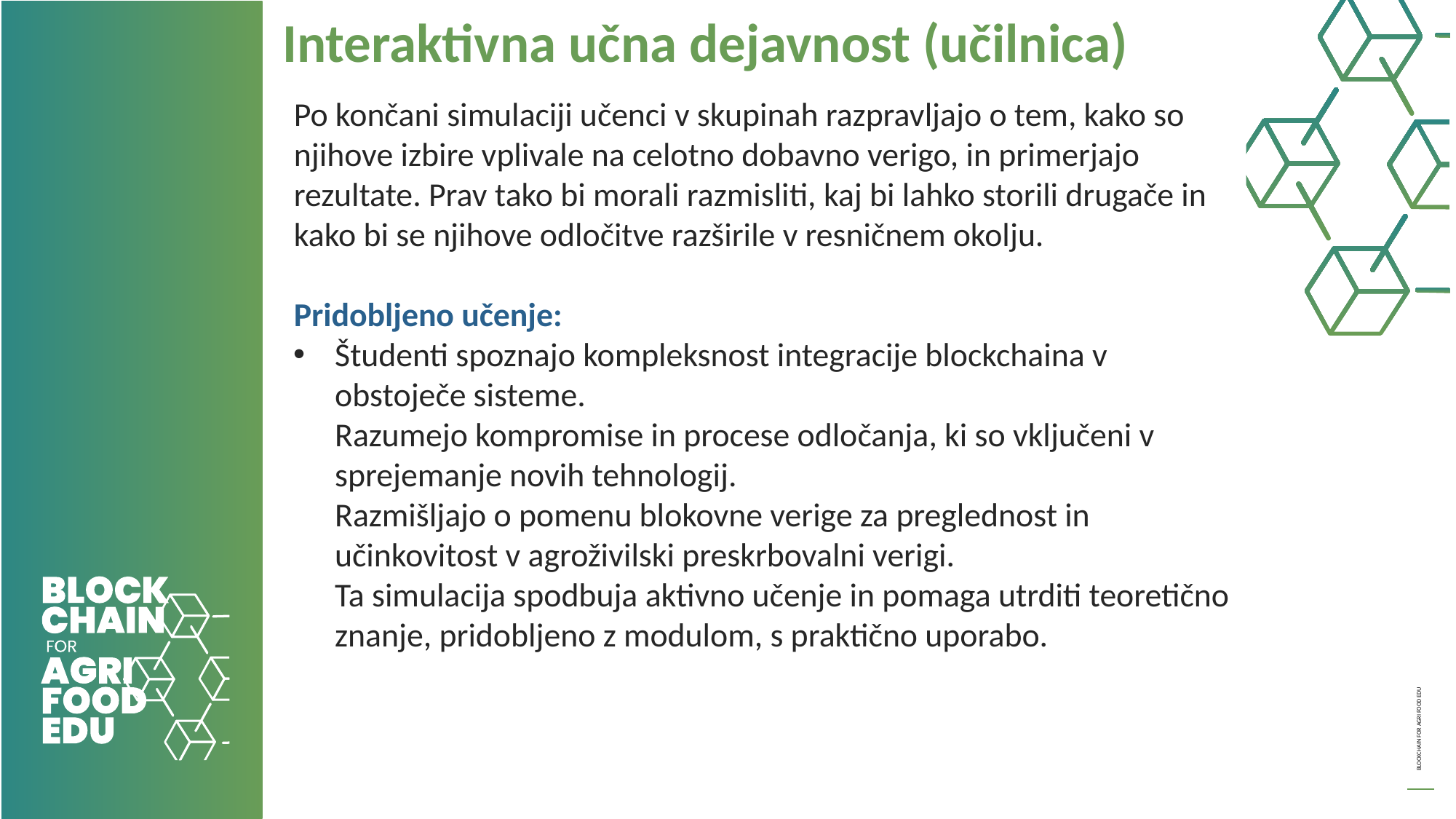

Interaktivna učna dejavnost (učilnica)
Po končani simulaciji učenci v skupinah razpravljajo o tem, kako so njihove izbire vplivale na celotno dobavno verigo, in primerjajo rezultate. Prav tako bi morali razmisliti, kaj bi lahko storili drugače in kako bi se njihove odločitve razširile v resničnem okolju.

Pridobljeno učenje:
Študenti spoznajo kompleksnost integracije blockchaina v obstoječe sisteme.
Razumejo kompromise in procese odločanja, ki so vključeni v sprejemanje novih tehnologij.
Razmišljajo o pomenu blokovne verige za preglednost in učinkovitost v agroživilski preskrbovalni verigi.
Ta simulacija spodbuja aktivno učenje in pomaga utrditi teoretično znanje, pridobljeno z modulom, s praktično uporabo.